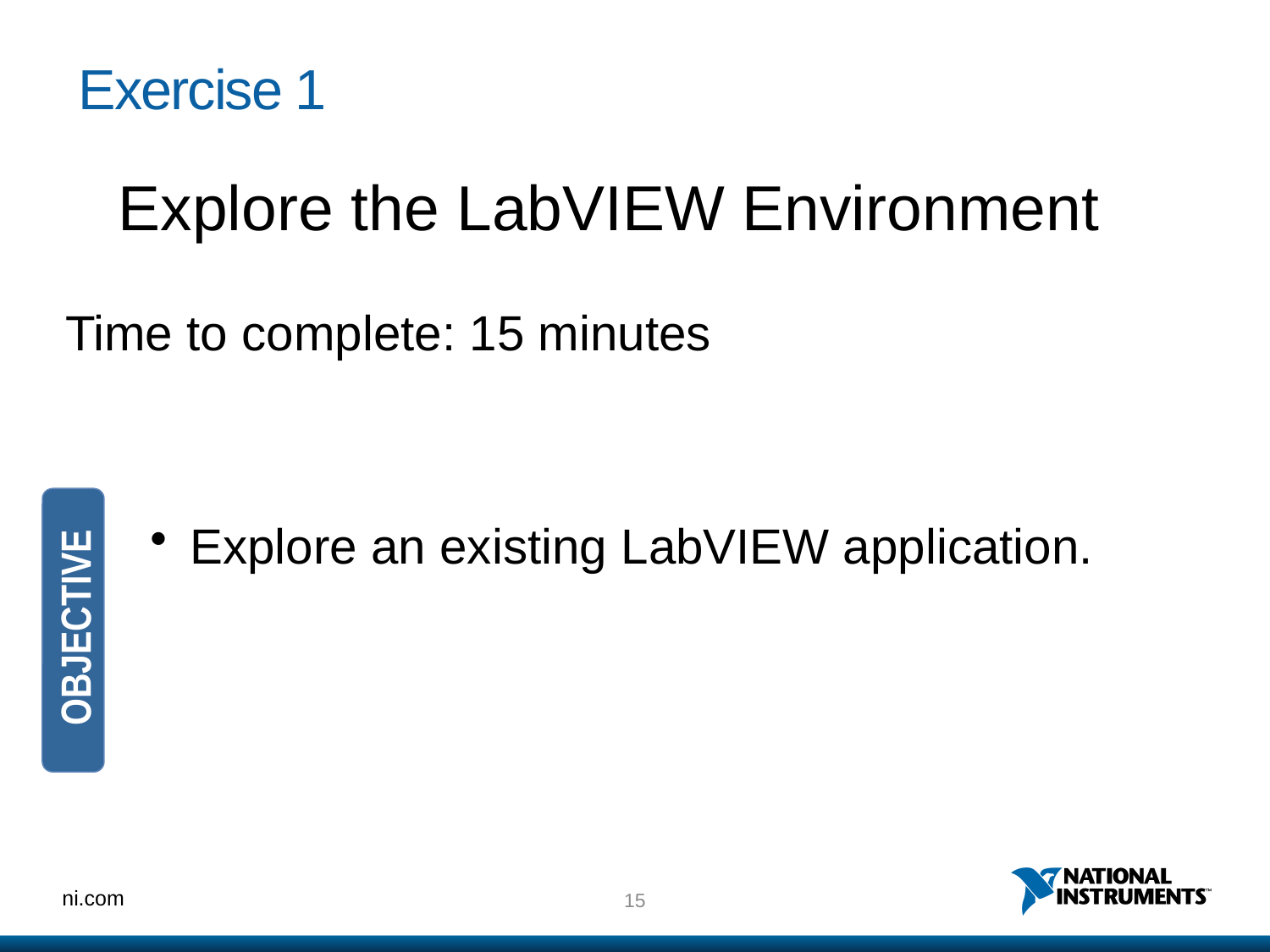

# Exercise 1
	Explore the LabVIEW Environment

Time to complete: 15 minutes
Explore an existing LabVIEW application.
OBJECTIVE